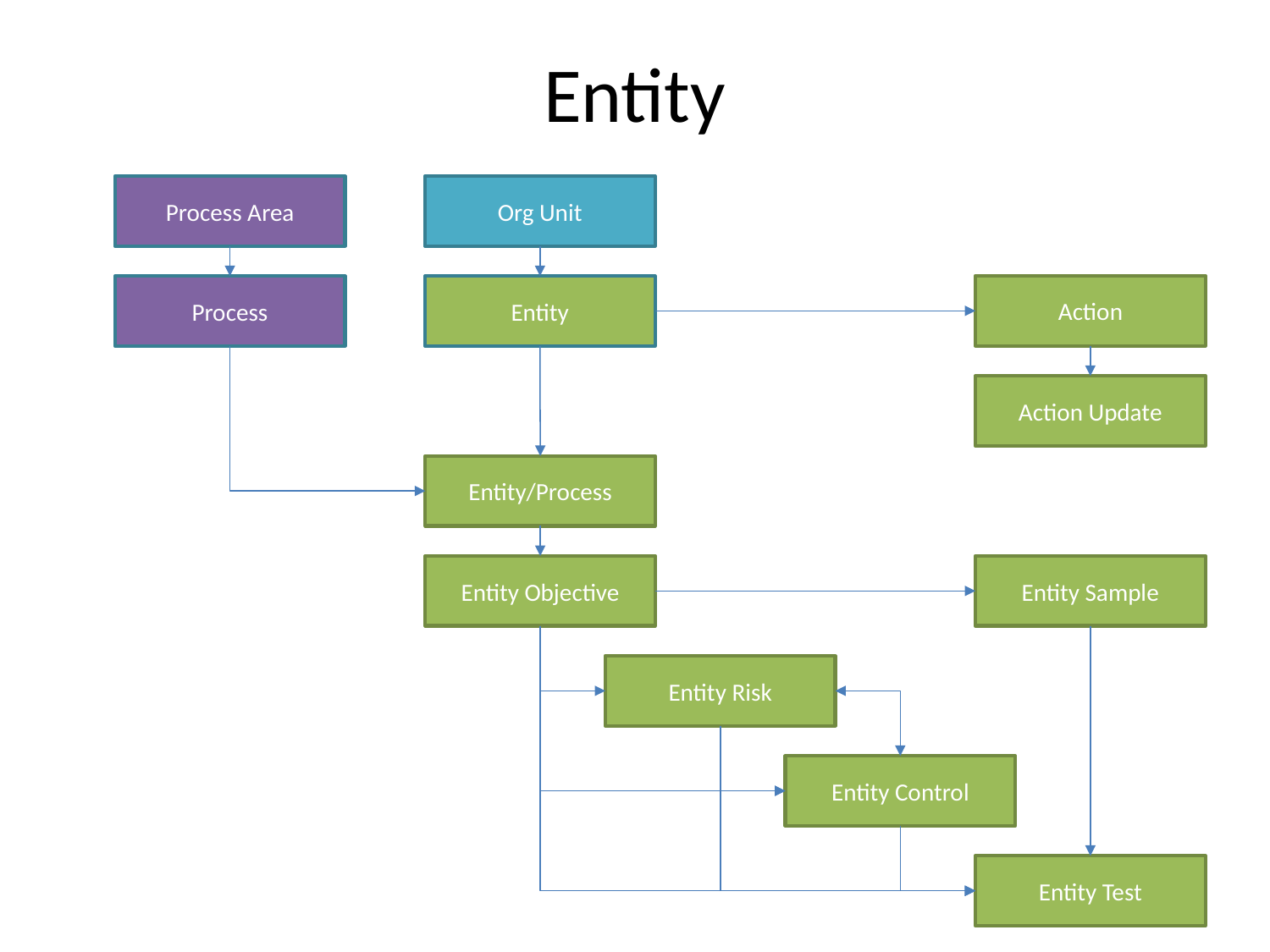

# Entity
Process Area
Org Unit
Action
Process
Entity
Action Update
Entity/Process
Entity Sample
Entity Objective
Entity Risk
Entity Control
Entity Test